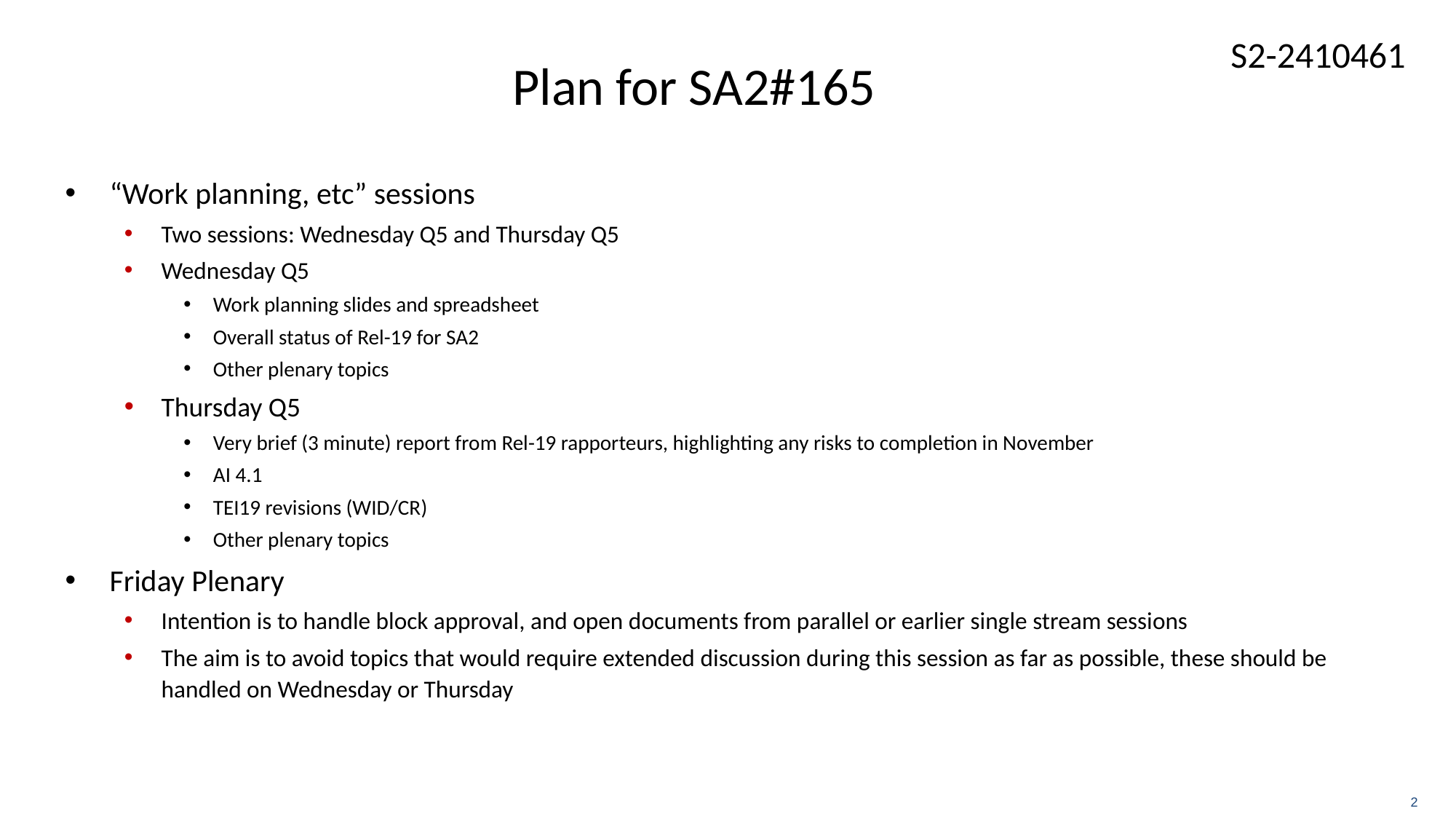

# Plan for SA2#165
“Work planning, etc” sessions
Two sessions: Wednesday Q5 and Thursday Q5
Wednesday Q5
Work planning slides and spreadsheet
Overall status of Rel-19 for SA2
Other plenary topics
Thursday Q5
Very brief (3 minute) report from Rel-19 rapporteurs, highlighting any risks to completion in November
AI 4.1
TEI19 revisions (WID/CR)
Other plenary topics
Friday Plenary
Intention is to handle block approval, and open documents from parallel or earlier single stream sessions
The aim is to avoid topics that would require extended discussion during this session as far as possible, these should be handled on Wednesday or Thursday